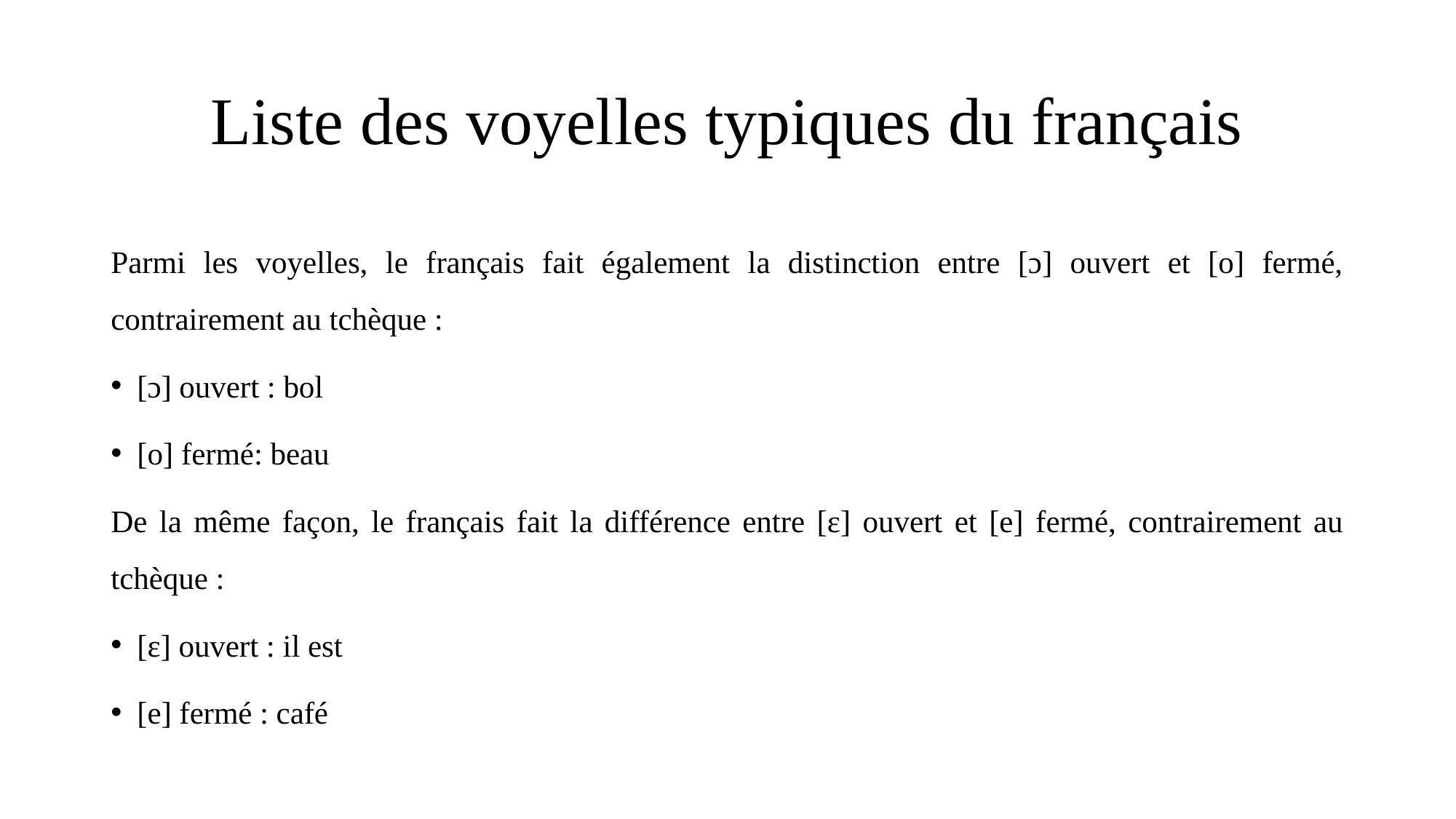

# Liste des voyelles typiques du français
Parmi les voyelles, le français fait également la distinction entre [ɔ] ouvert et [o] fermé, contrairement au tchèque :
[ɔ] ouvert : bol
[o] fermé: beau
De la même façon, le français fait la différence entre [ɛ] ouvert et [e] fermé, contrairement au tchèque :
[ɛ] ouvert : il est
[e] fermé : café